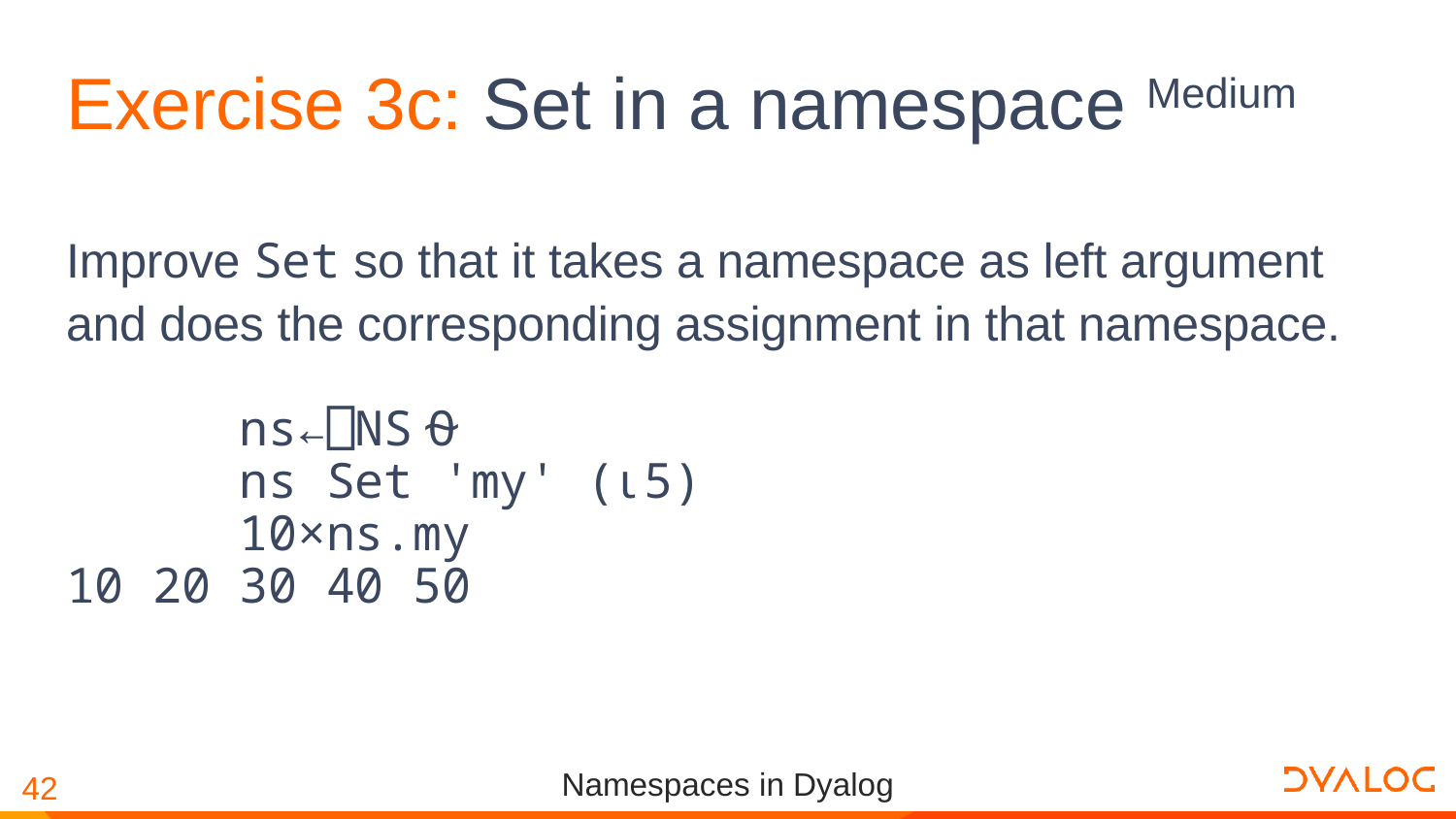

# Exercise 3c: Set in a namespace Medium
Improve Set so that it takes a namespace as left argument and does the corresponding assignment in that namespace.

      ns←⎕NS⍬
      ns Set 'my' (⍳5)
      10×ns.my
10 20 30 40 50